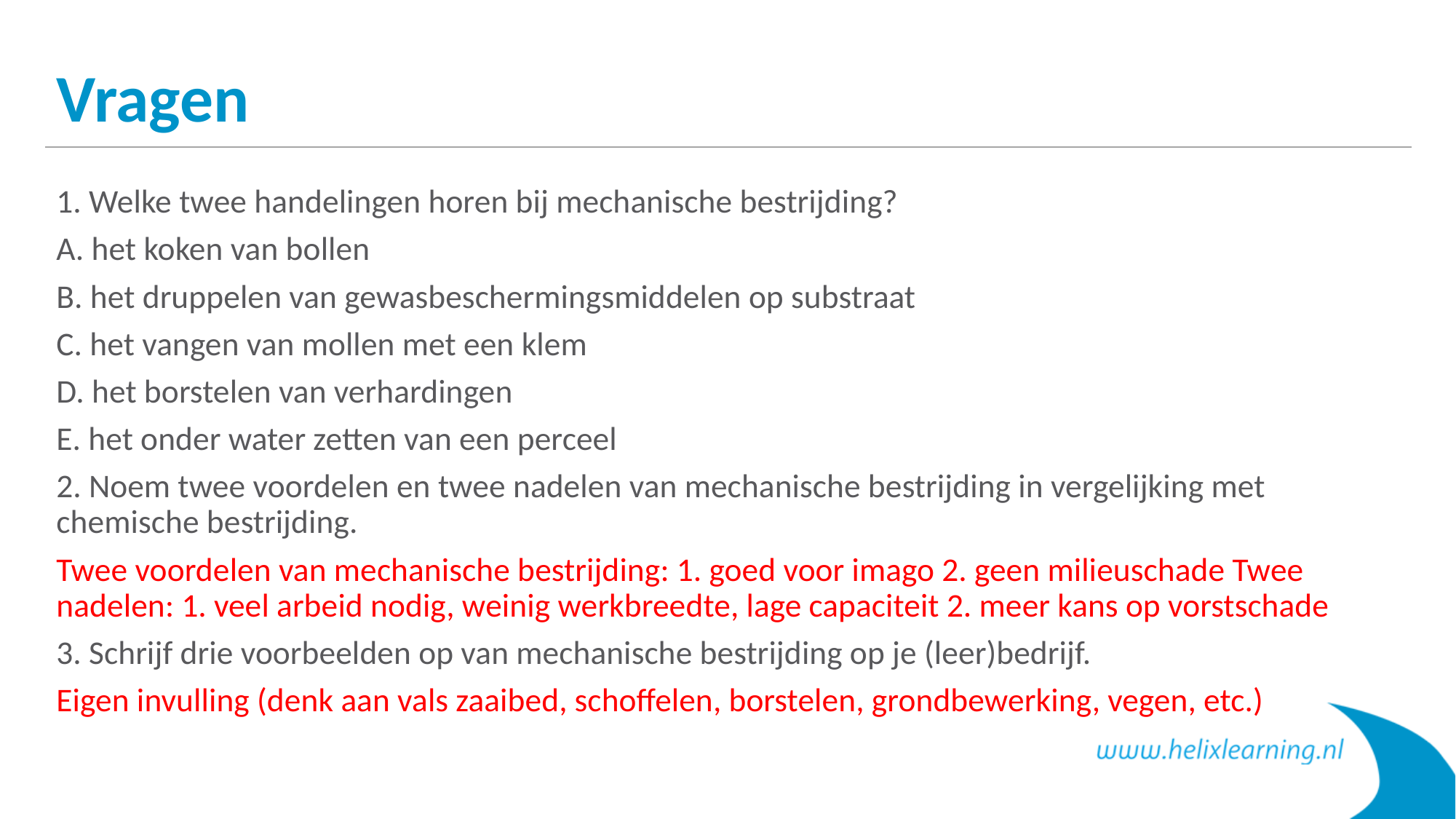

# Vragen
1. Welke twee handelingen horen bij mechanische bestrijding?
A. het koken van bollen
B. het druppelen van gewasbeschermingsmiddelen op substraat
C. het vangen van mollen met een klem
D. het borstelen van verhardingen
E. het onder water zetten van een perceel
2. Noem twee voordelen en twee nadelen van mechanische bestrijding in vergelijking met chemische bestrijding.
Twee voordelen van mechanische bestrijding: 1. goed voor imago 2. geen milieuschade Twee nadelen: 1. veel arbeid nodig, weinig werkbreedte, lage capaciteit 2. meer kans op vorstschade
3. Schrijf drie voorbeelden op van mechanische bestrijding op je (leer)bedrijf.
Eigen invulling (denk aan vals zaaibed, schoffelen, borstelen, grondbewerking, vegen, etc.)